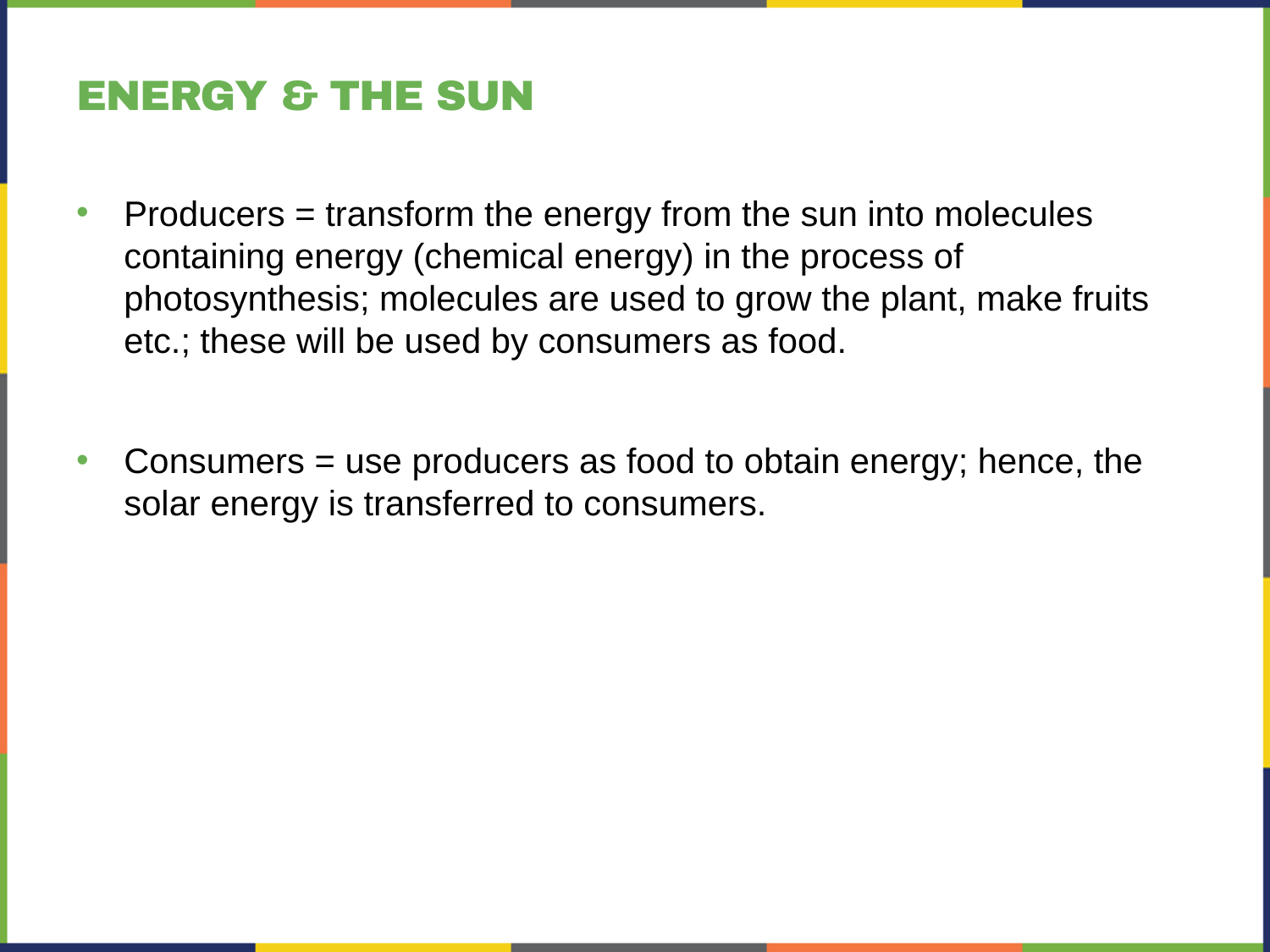

# Energy & the sun
Producers = transform the energy from the sun into molecules containing energy (chemical energy) in the process of photosynthesis; molecules are used to grow the plant, make fruits etc.; these will be used by consumers as food.

Consumers = use producers as food to obtain energy; hence, the solar energy is transferred to consumers.